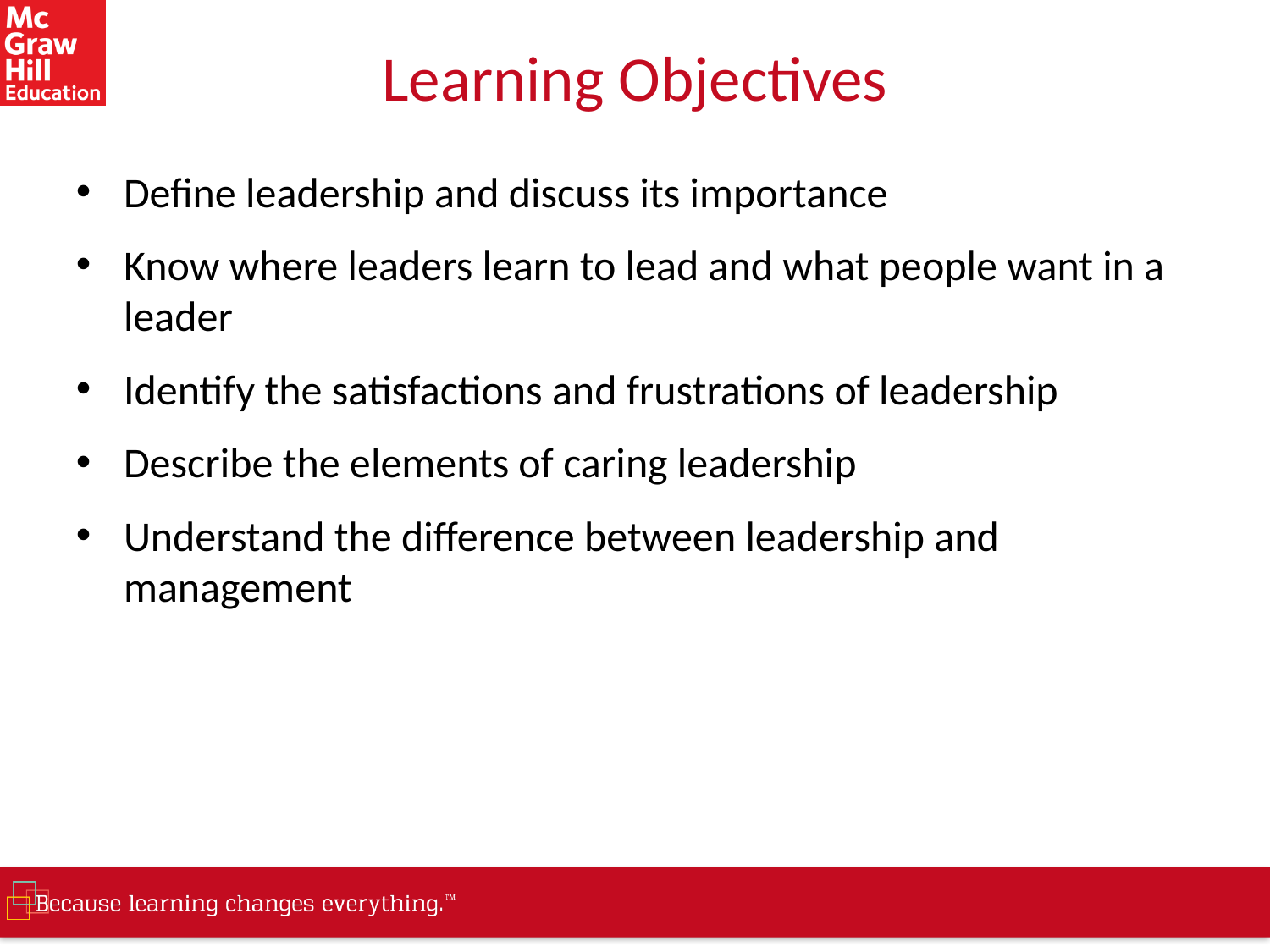

# Learning Objectives
Define leadership and discuss its importance
Know where leaders learn to lead and what people want in a leader
Identify the satisfactions and frustrations of leadership
Describe the elements of caring leadership
Understand the difference between leadership and management